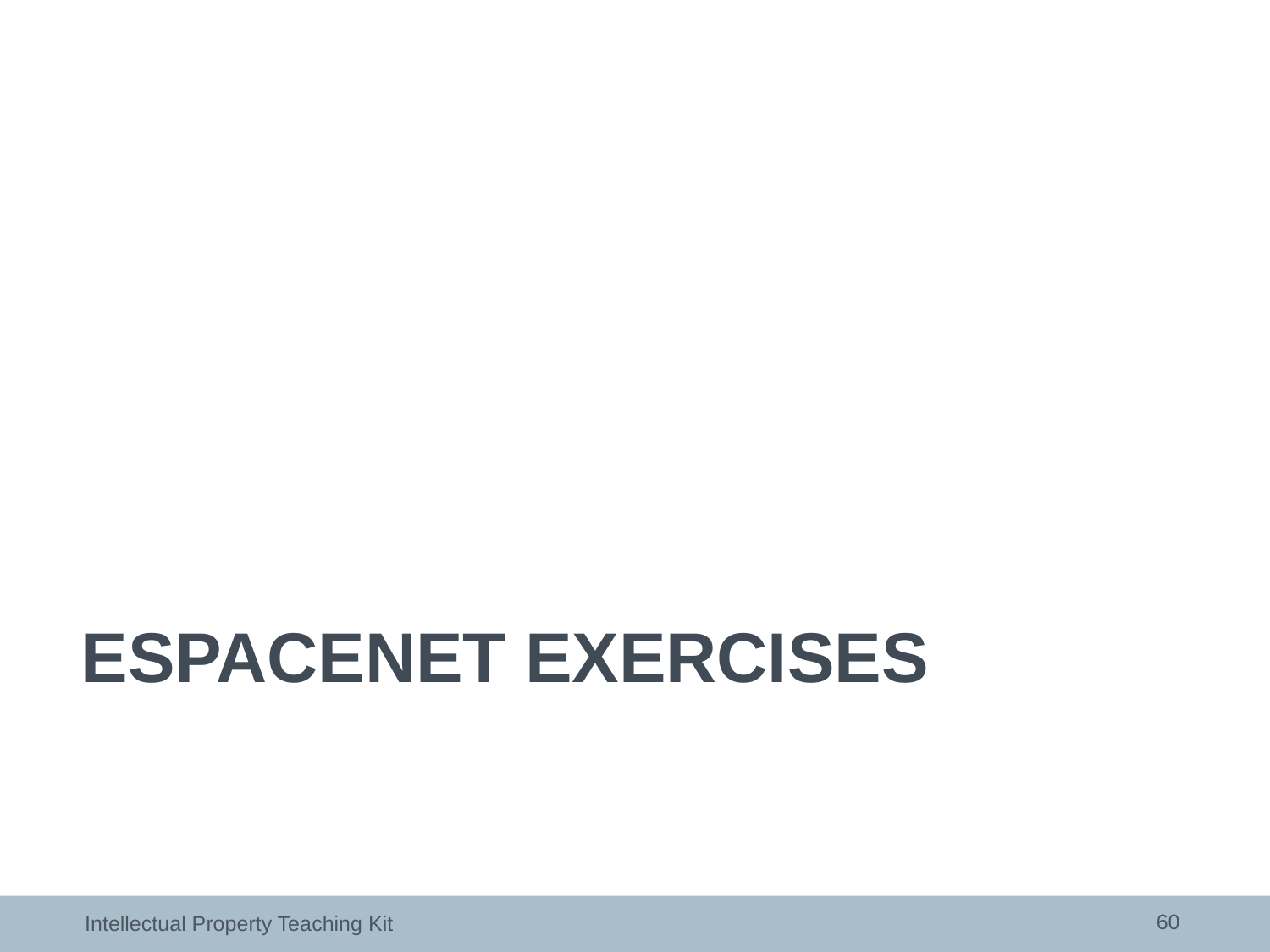

# Espacenet Exercises
60
Intellectual Property Teaching Kit